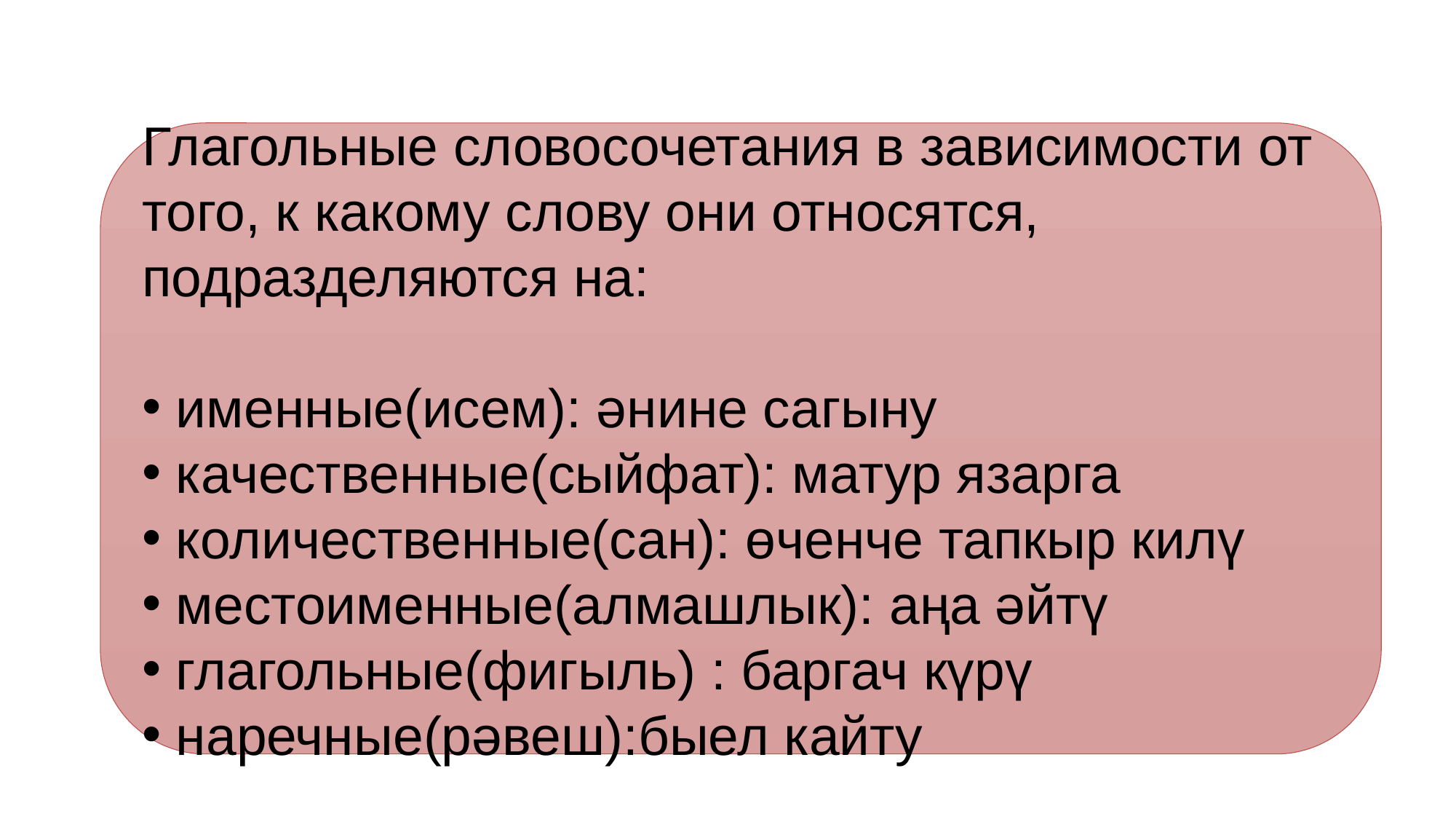

Глагольные словосочетания в зависимости от того, к какому слову они относятся, подразделяются на:

именные(исем): әнине сагыну
качественные(сыйфат): матур язарга
количественные(сан): өченче тапкыр килү
местоименные(алмашлык): аңа әйтү
глагольные(фигыль) : баргач күрү
наречные(рәвеш):быел кайту